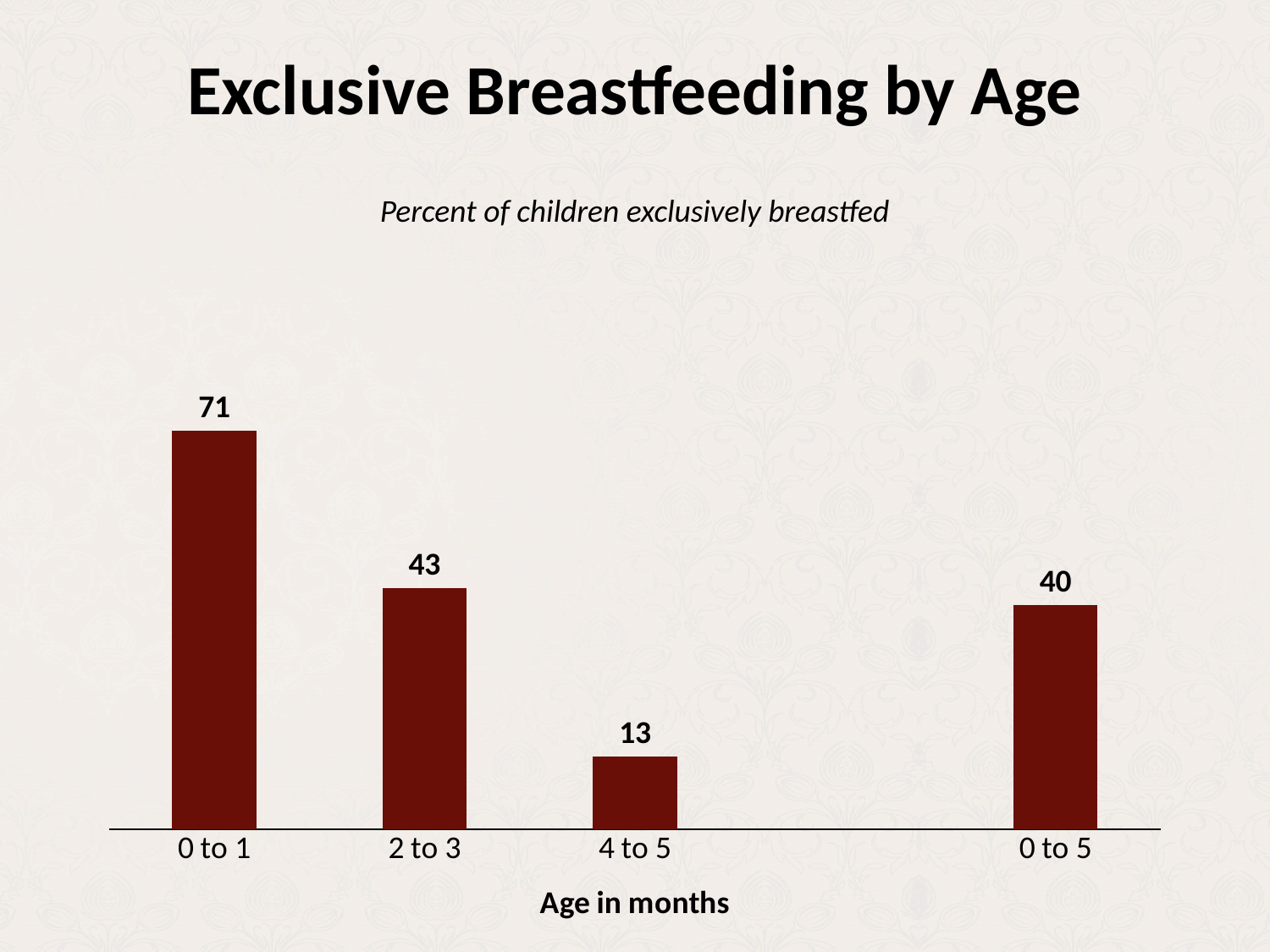

# Exclusive Breastfeeding by Age
Percent of children exclusively breastfed

### Chart

| Category | Age in months |
|---|---|
| 0 to 1 | 71.0 |
| 2 to 3 | 43.0 |
| 4 to 5 | 13.0 |
|  | None |
| 0 to 5 | 40.0 |